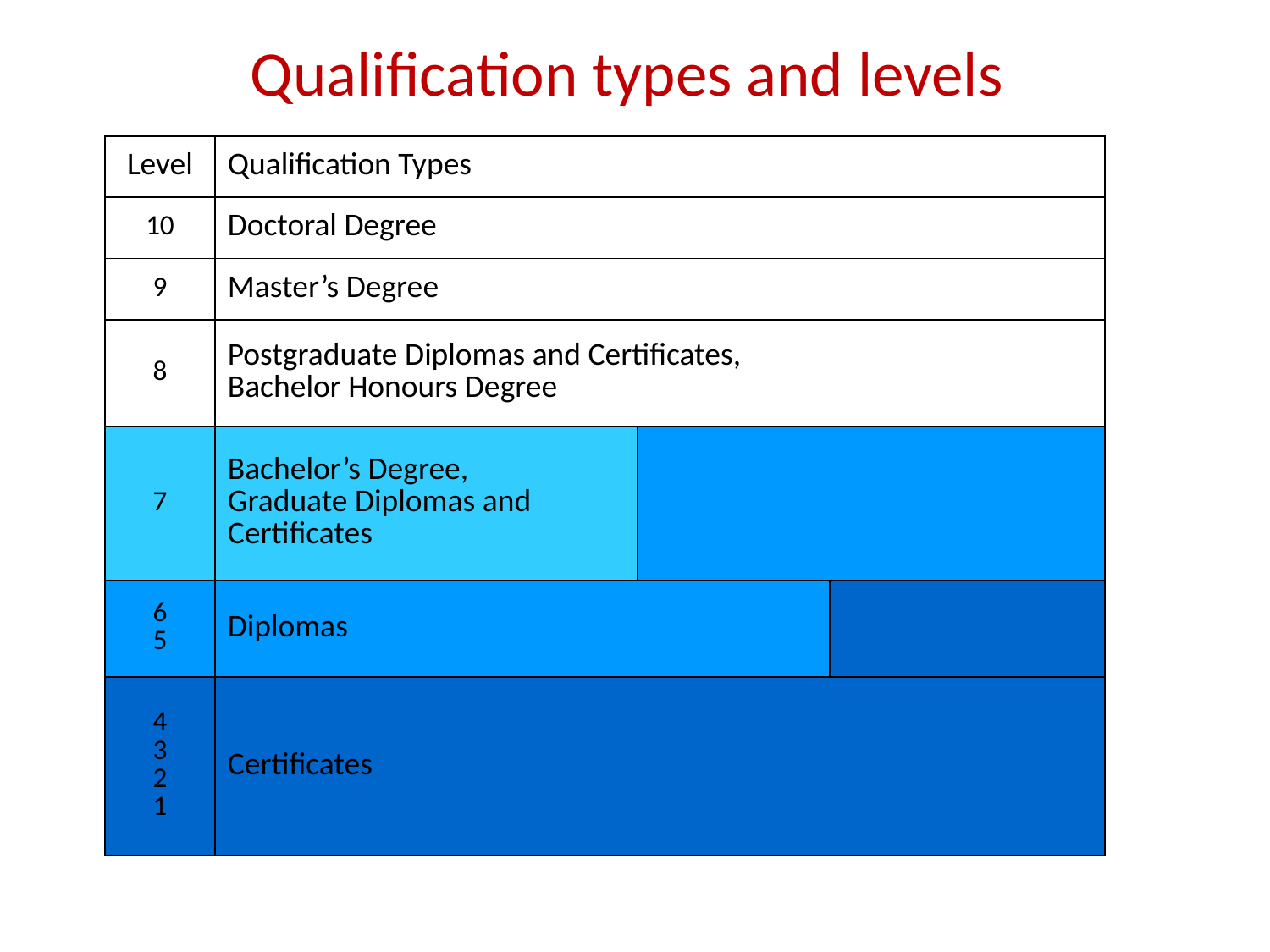

Qualification types and levels
| Level | Qualification Types |  |  |
| --- | --- | --- | --- |
| 10 | Doctoral Degree |  |  |
| 9 | Master’s Degree |  |  |
| 8 | Postgraduate Diplomas and Certificates, Bachelor Honours Degree |  |  |
| 7 | Bachelor’s Degree, Graduate Diplomas and Certificates |  |  |
| 6 5 | Diplomas |  |  |
| 4 3 2 1 | Certificates |  |  |